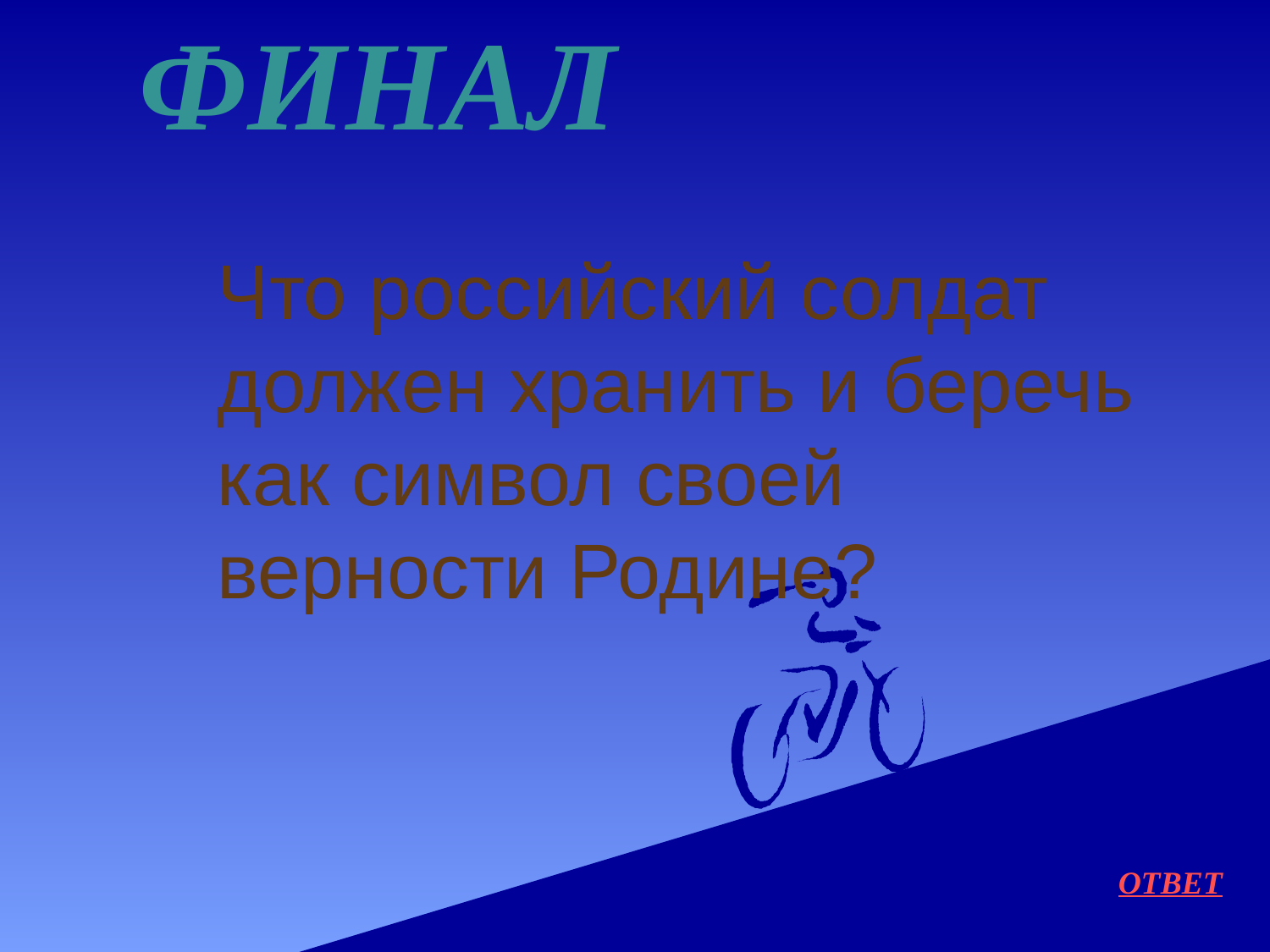

# ФИНАЛ
Что российский солдат должен хранить и беречь как символ своей верности Родине?
ОТВЕТ